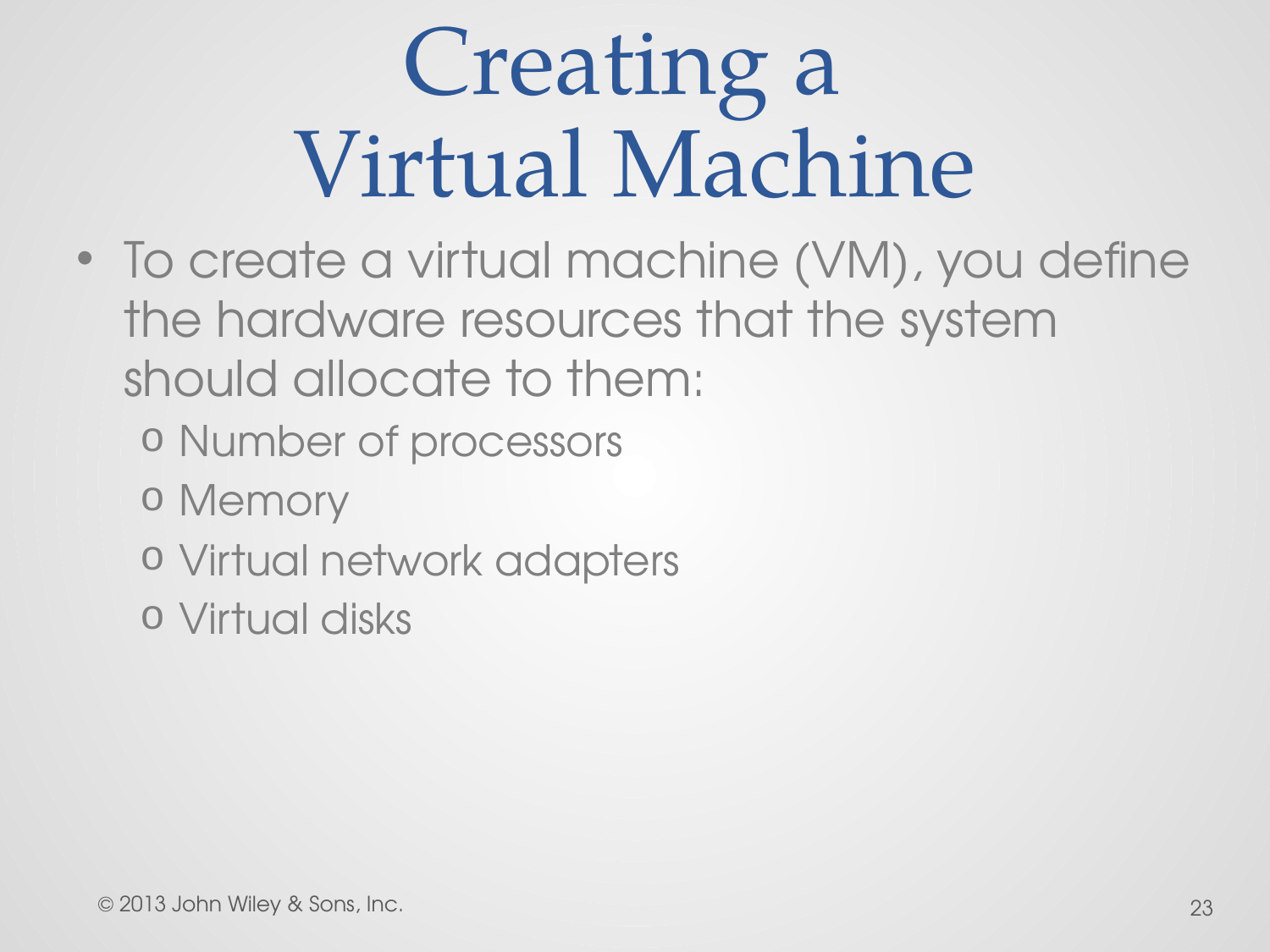

# Creating a Virtual Machine
To create a virtual machine (VM), you define the hardware resources that the system should allocate to them:
Number of processors
Memory
Virtual network adapters
Virtual disks
© 2013 John Wiley & Sons, Inc.
23